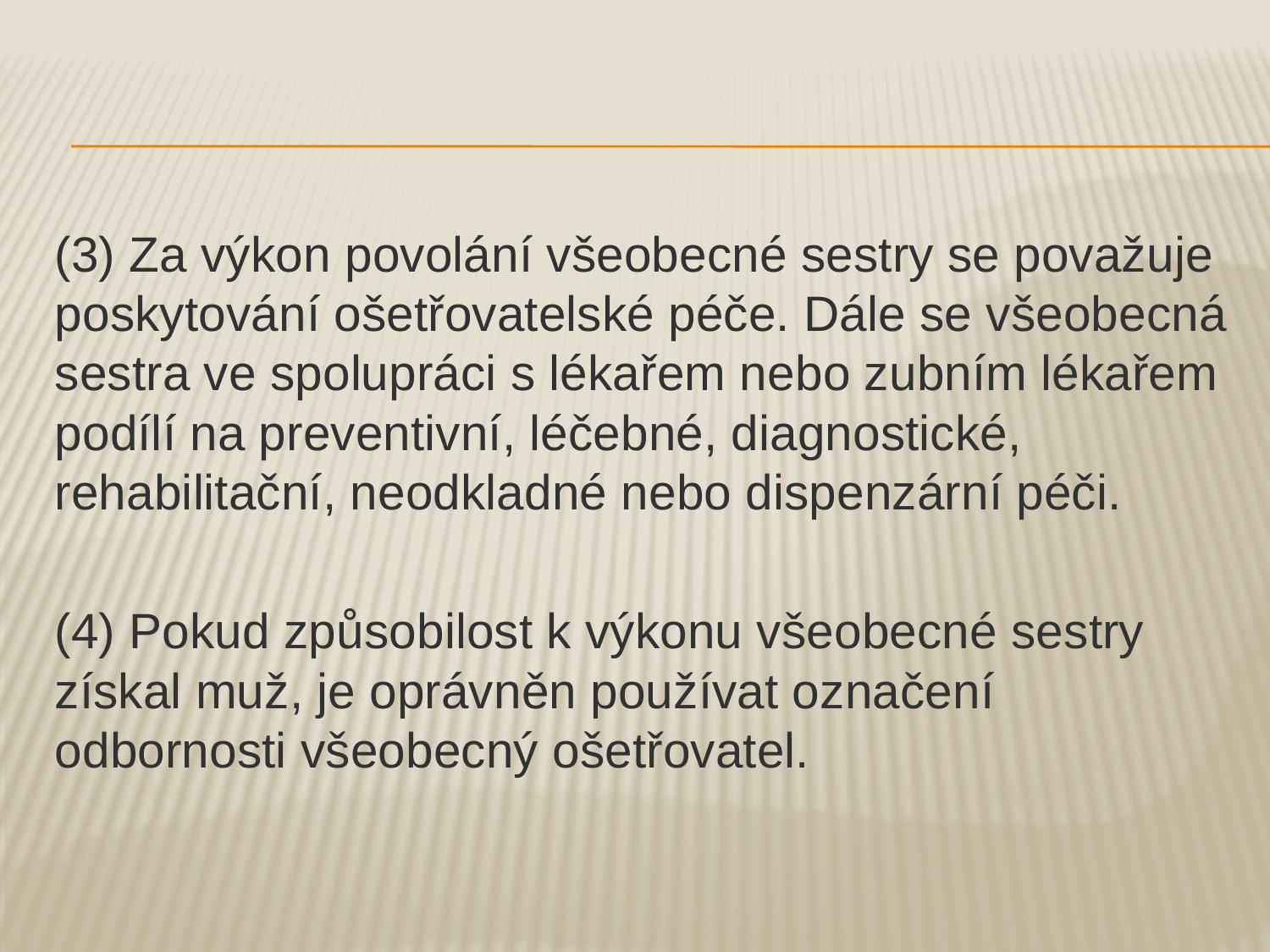

#
(3) Za výkon povolání všeobecné sestry se považuje poskytování ošetřovatelské péče. Dále se všeobecná sestra ve spolupráci s lékařem nebo zubním lékařem podílí na preventivní, léčebné, diagnostické, rehabilitační, neodkladné nebo dispenzární péči.

(4) Pokud způsobilost k výkonu všeobecné sestry získal muž, je oprávněn používat označení odbornosti všeobecný ošetřovatel.